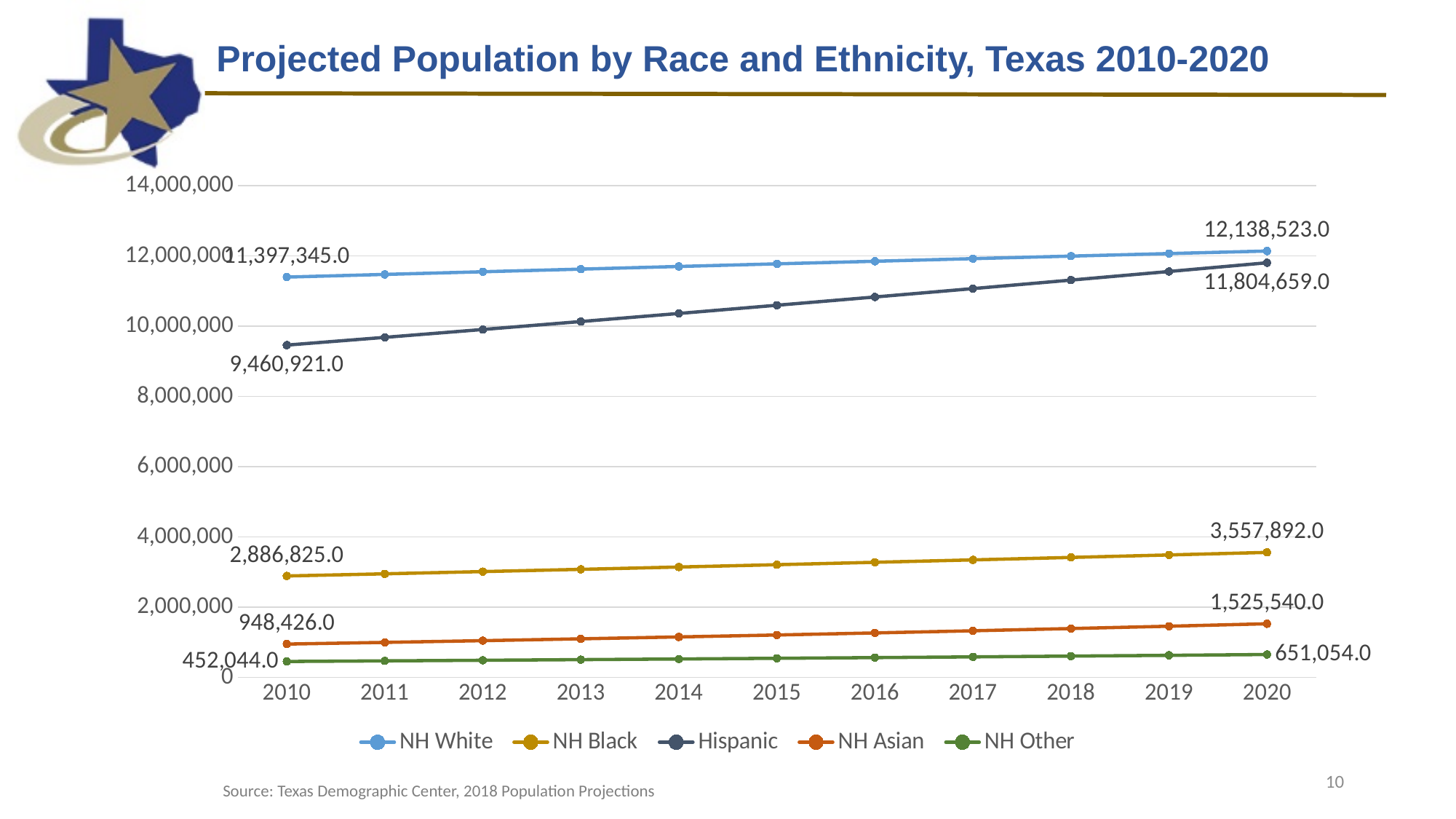

Projected Population by Race and Ethnicity, Texas 2010-2020

### Chart

| Category | NH White  | NH Black  | Hispanic  | NH Asian  | NH Other  |
|---|---|---|---|---|---|
| 2010 | 11397345.0 | 2886825.0 | 9460921.0 | 948426.0 | 452044.0 |
| 2011 | 11473189.0 | 2948232.0 | 9681249.0 | 995813.0 | 468808.0 |
| 2012 | 11548679.0 | 3011317.0 | 9905223.0 | 1045280.0 | 486223.0 |
| 2013 | 11624174.0 | 3075723.0 | 10132148.0 | 1096888.0 | 504309.0 |
| 2014 | 11699326.0 | 3141271.0 | 10361956.0 | 1150724.0 | 523152.0 |
| 2015 | 11773981.0 | 3207833.0 | 10594952.0 | 1206752.0 | 542675.0 |
| 2016 | 11848133.0 | 3275849.0 | 10830665.0 | 1265200.0 | 562844.0 |
| 2017 | 11921715.0 | 3344849.0 | 11069430.0 | 1326199.0 | 583789.0 |
| 2018 | 11994710.0 | 3414806.0 | 11311352.0 | 1389858.0 | 605397.0 |
| 2019 | 12066910.0 | 3485870.0 | 11556382.0 | 1456220.0 | 627886.0 |
| 2020 | 12138523.0 | 3557892.0 | 11804659.0 | 1525540.0 | 651054.0 |
10
Source: Texas Demographic Center, 2018 Population Projections